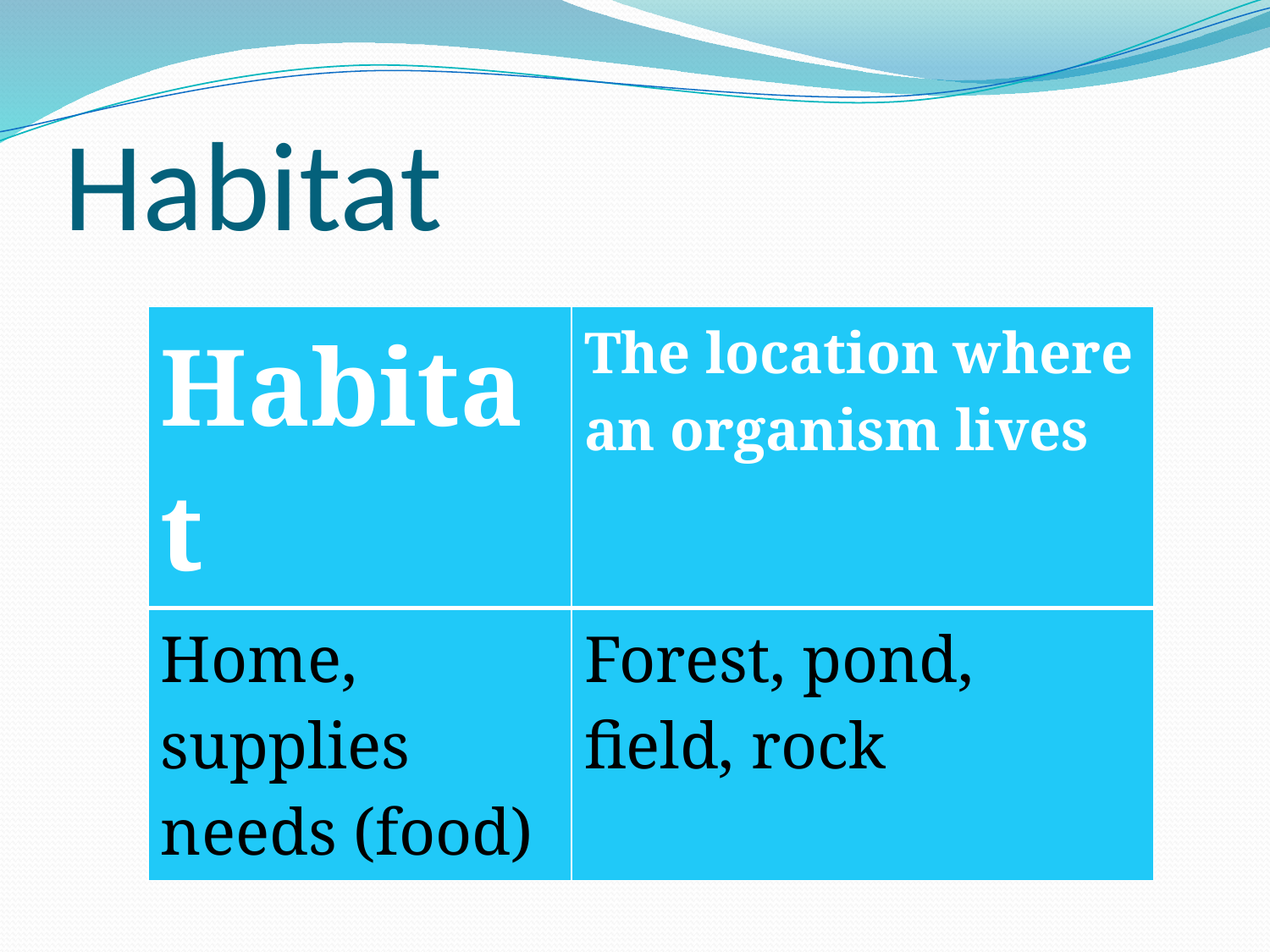

# Habitat
| Habitat | The location where an organism lives |
| --- | --- |
| Home, supplies needs (food) | Forest, pond, field, rock |